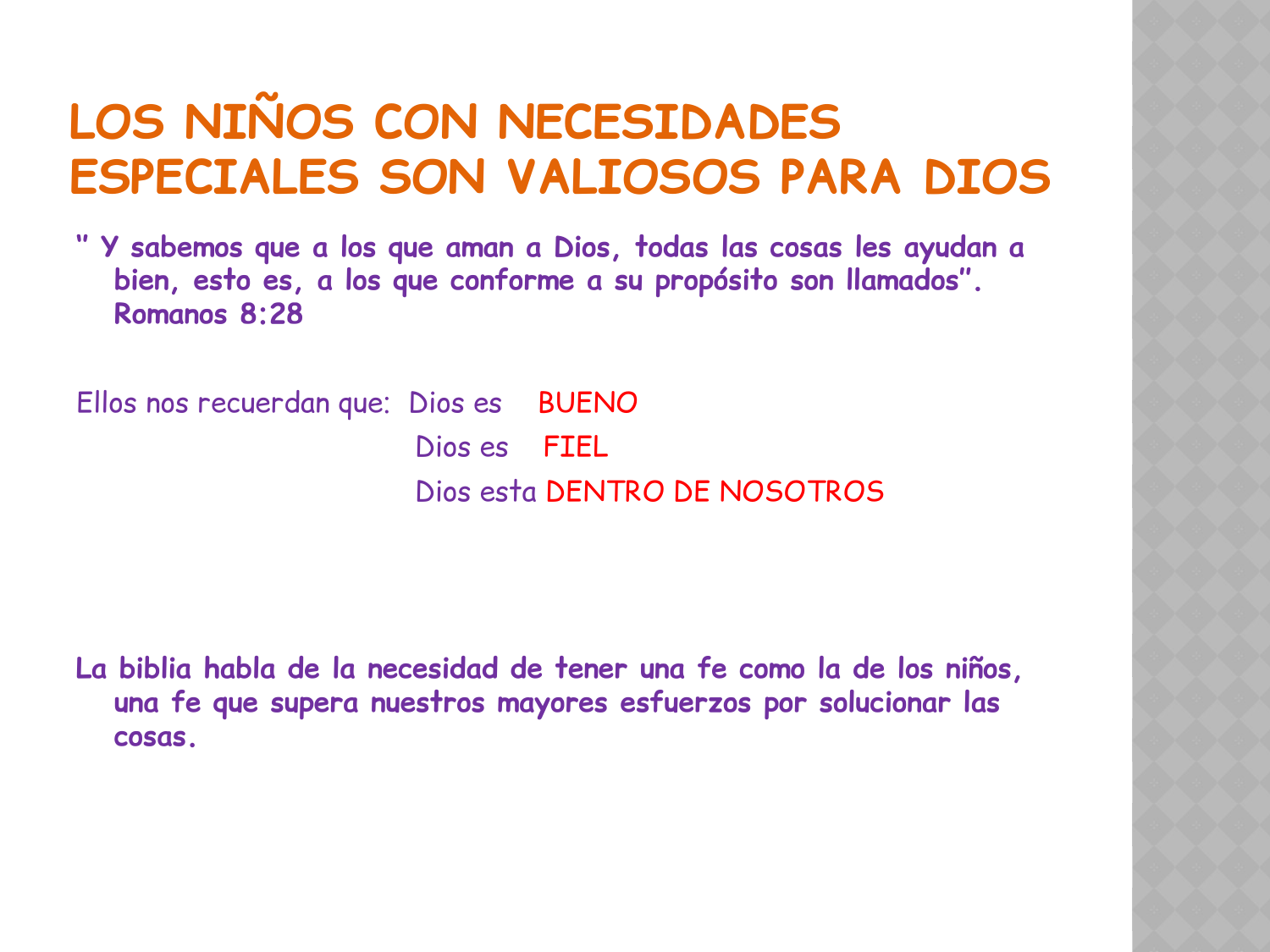

# LOS NIÑOS CON NECESIDADES ESPECIALES SON VALIOSOS PARA dios
‘’ Y sabemos que a los que aman a Dios, todas las cosas les ayudan a bien, esto es, a los que conforme a su propósito son llamados’’. Romanos 8:28

Ellos nos recuerdan que:  Dios es    BUENO
                                        Dios es    FIEL
                                        Dios esta DENTRO DE NOSOTROS

La biblia habla de la necesidad de tener una fe como la de los niños, una fe que supera nuestros mayores esfuerzos por solucionar las cosas.